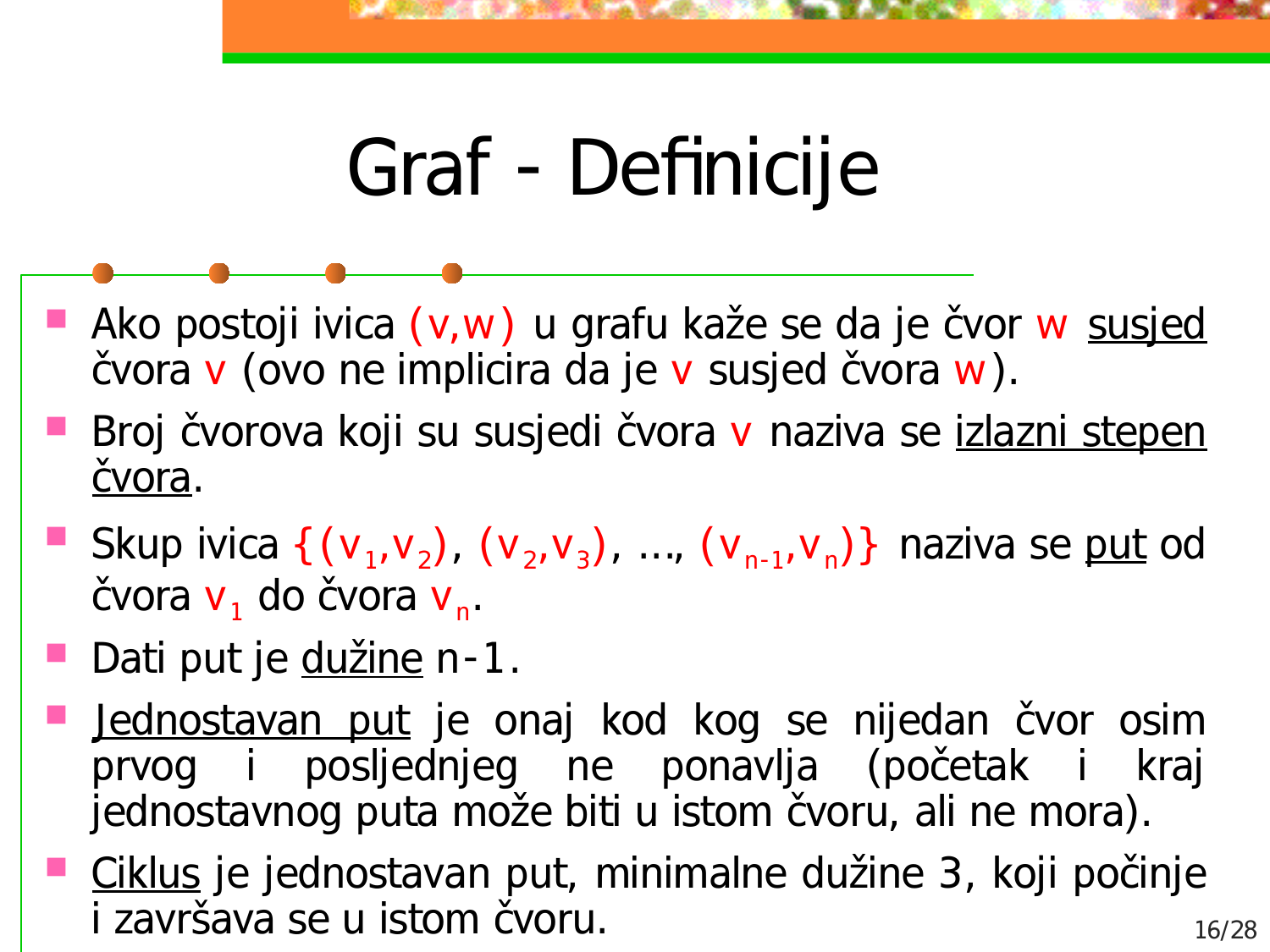

# Graf - Definicije
Ako postoji ivica (v,w) u grafu kaže se da je čvor w susjed čvora v (ovo ne implicira da je v susjed čvora w).
Broj čvorova koji su susjedi čvora v naziva se izlazni stepen čvora.
Skup ivica {(v1,v2), (v2,v3), ..., (vn-1,vn)} naziva se put od čvora v1 do čvora vn.
Dati put je dužine n-1.
Jednostavan put je onaj kod kog se nijedan čvor osim prvog i posljednjeg ne ponavlja (početak i kraj jednostavnog puta može biti u istom čvoru, ali ne mora).
Ciklus je jednostavan put, minimalne dužine 3, koji počinje i završava se u istom čvoru.
16/28